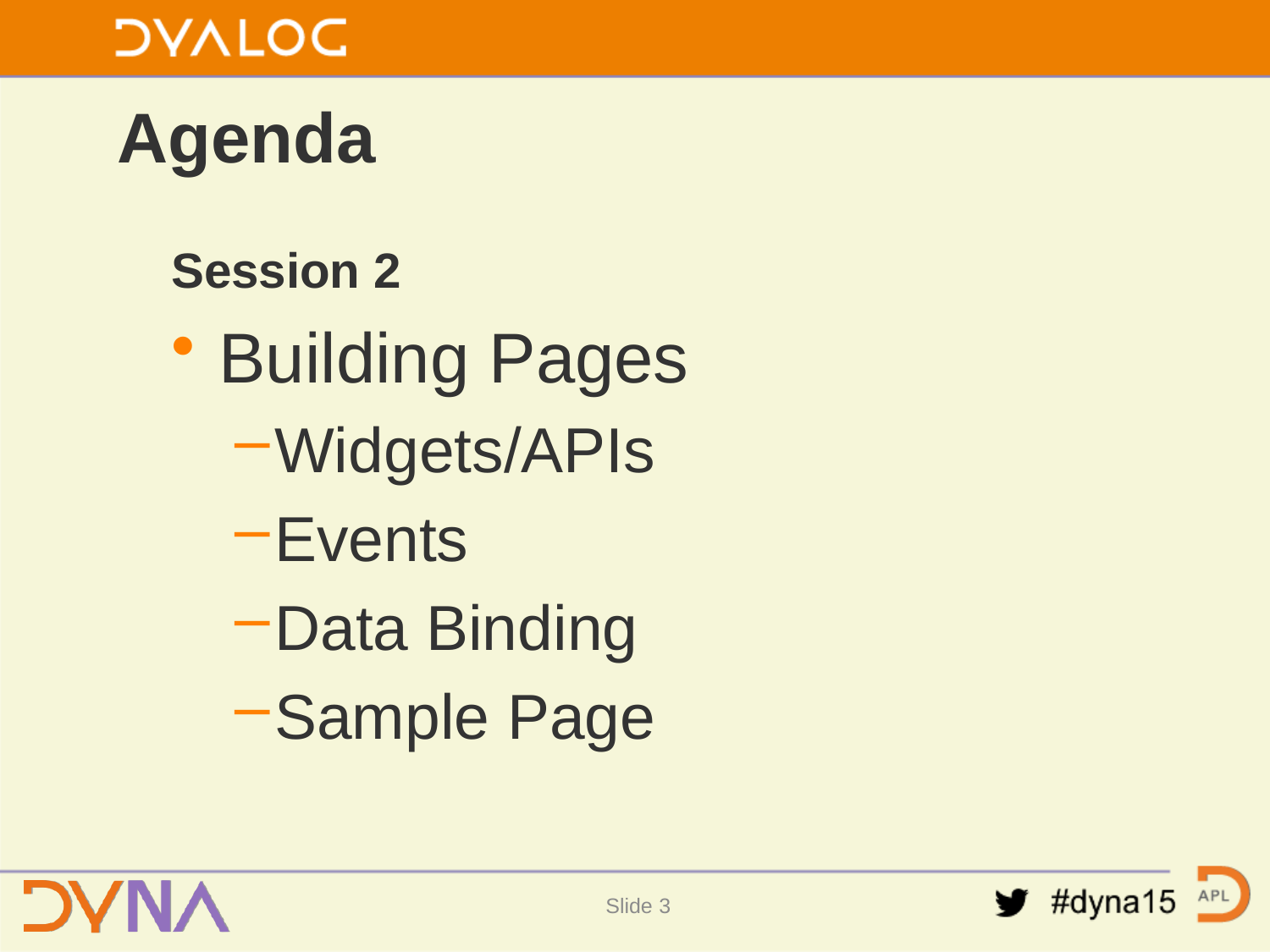

Slide 3
# Agenda
Session 2
Building Pages
Widgets/APIs
Events
Data Binding
Sample Page